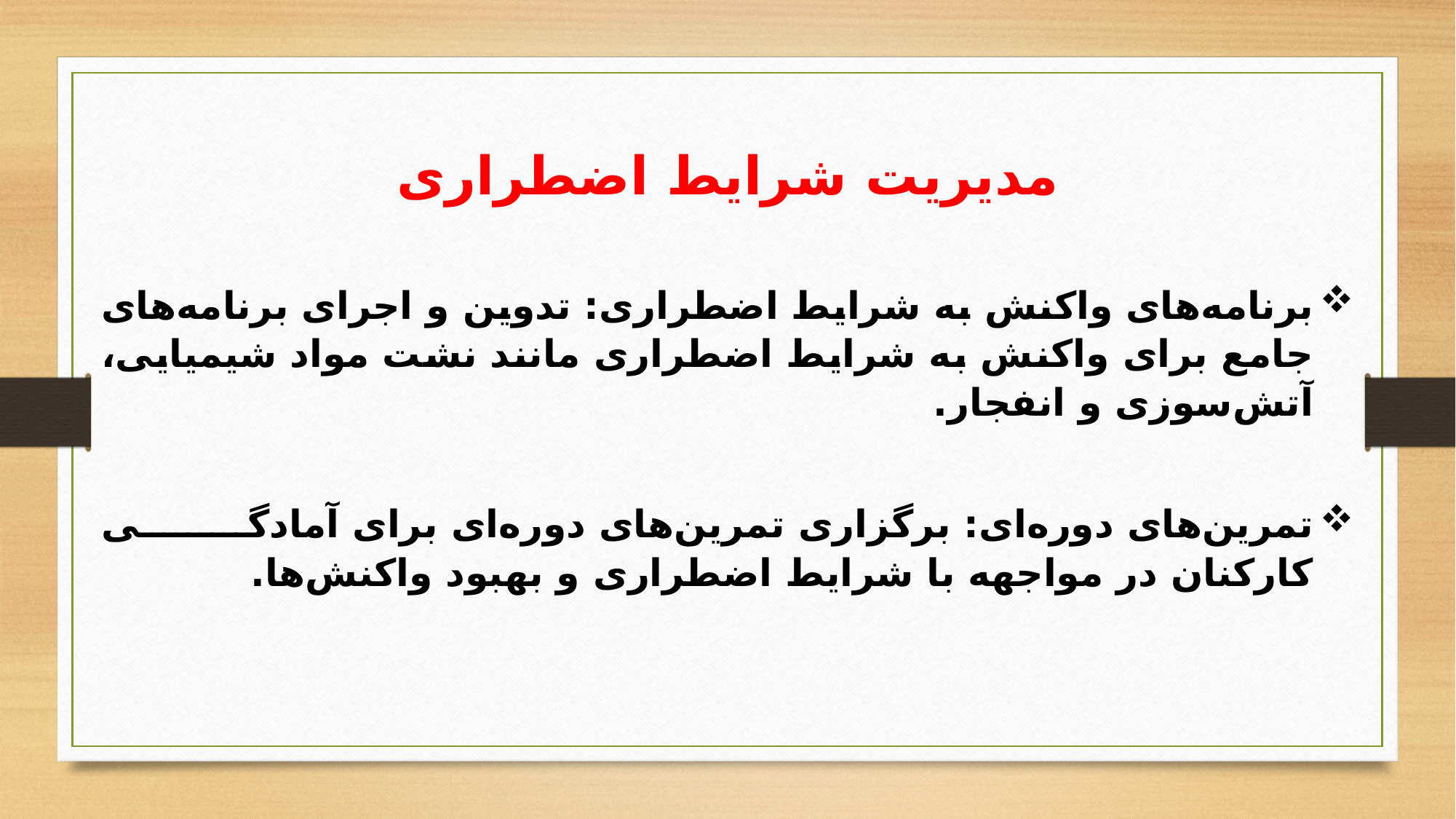

مدیریت شرایط اضطراری

برنامه‌های واکنش به شرایط اضطراری: تدوین و اجرای برنامه‌های جامع برای واکنش به شرایط اضطراری مانند نشت مواد شیمیایی، آتش‌سوزی و انفجار.

تمرین‌های دوره‌ای: برگزاری تمرین‌های دوره‌ای برای آمادگی کارکنان در مواجهه با شرایط اضطراری و بهبود واکنش‌ها.